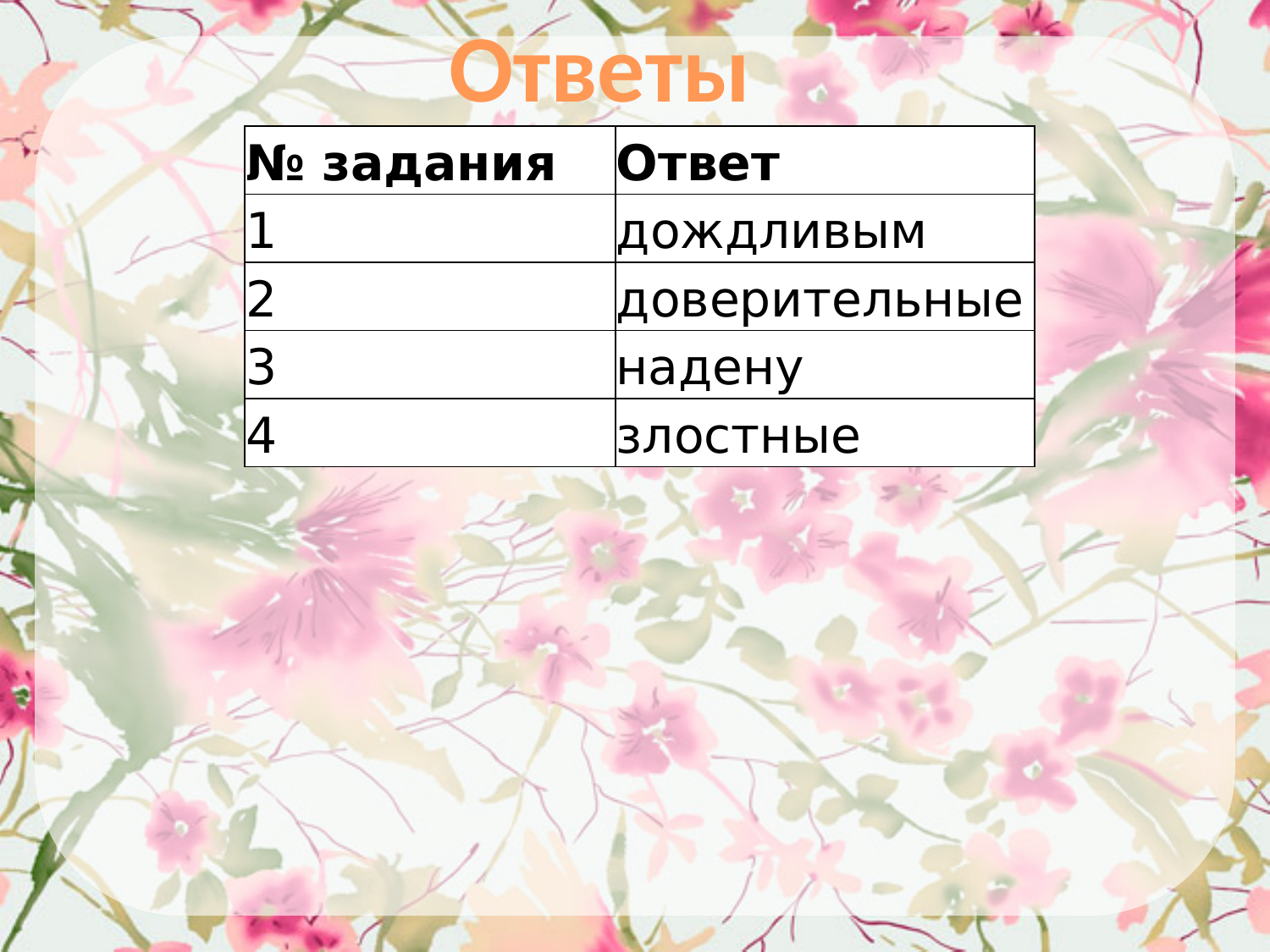

Ответы
| № задания | Ответ |
| --- | --- |
| 1 | дождливым |
| 2 | доверительные |
| 3 | надену |
| 4 | злостные |